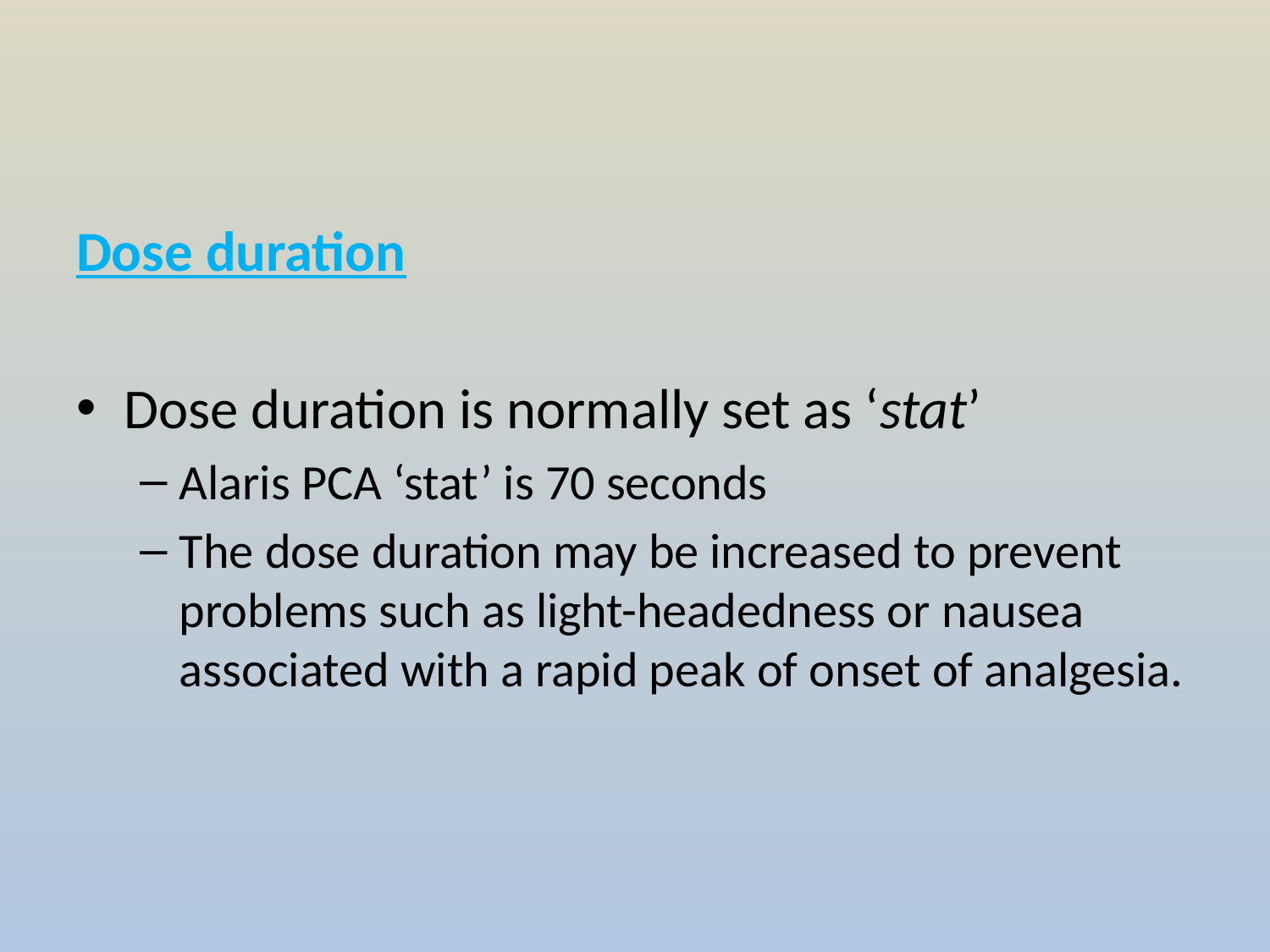

Dose duration

Dose duration is normally set as ‘stat’
Alaris PCA ‘stat’ is 70 seconds
The dose duration may be increased to prevent problems such as light-headedness or nausea associated with a rapid peak of onset of analgesia.